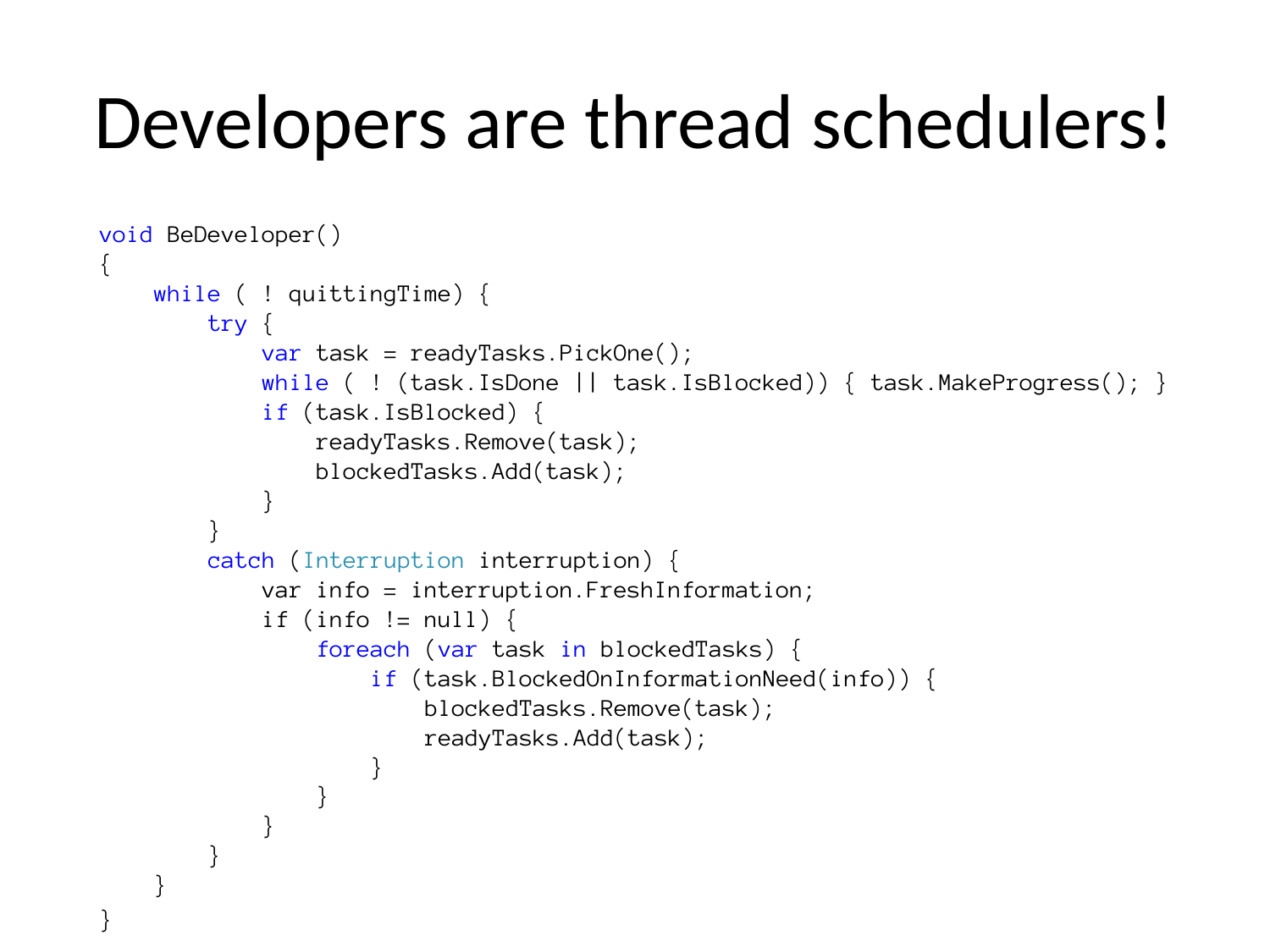

# Developers are thread schedulers!
        void BeDeveloper()
        {
            while ( ! quittingTime) {
                try {
                    var task = readyTasks.PickOne();
                    while ( ! (task.IsDone || task.IsBlocked)) { task.MakeProgress(); }
                    if (task.IsBlocked) {
                        readyTasks.Remove(task);
                        blockedTasks.Add(task);
                    }
                }
                catch (Interruption interruption) {
                    var info = interruption.FreshInformation;
                    if (info != null) {
                        foreach (var task in blockedTasks) {
                            if (task.BlockedOnInformationNeed(info)) {
                                blockedTasks.Remove(task);
                                readyTasks.Add(task);
                            }
                        }
                    }
                }
            }
        }